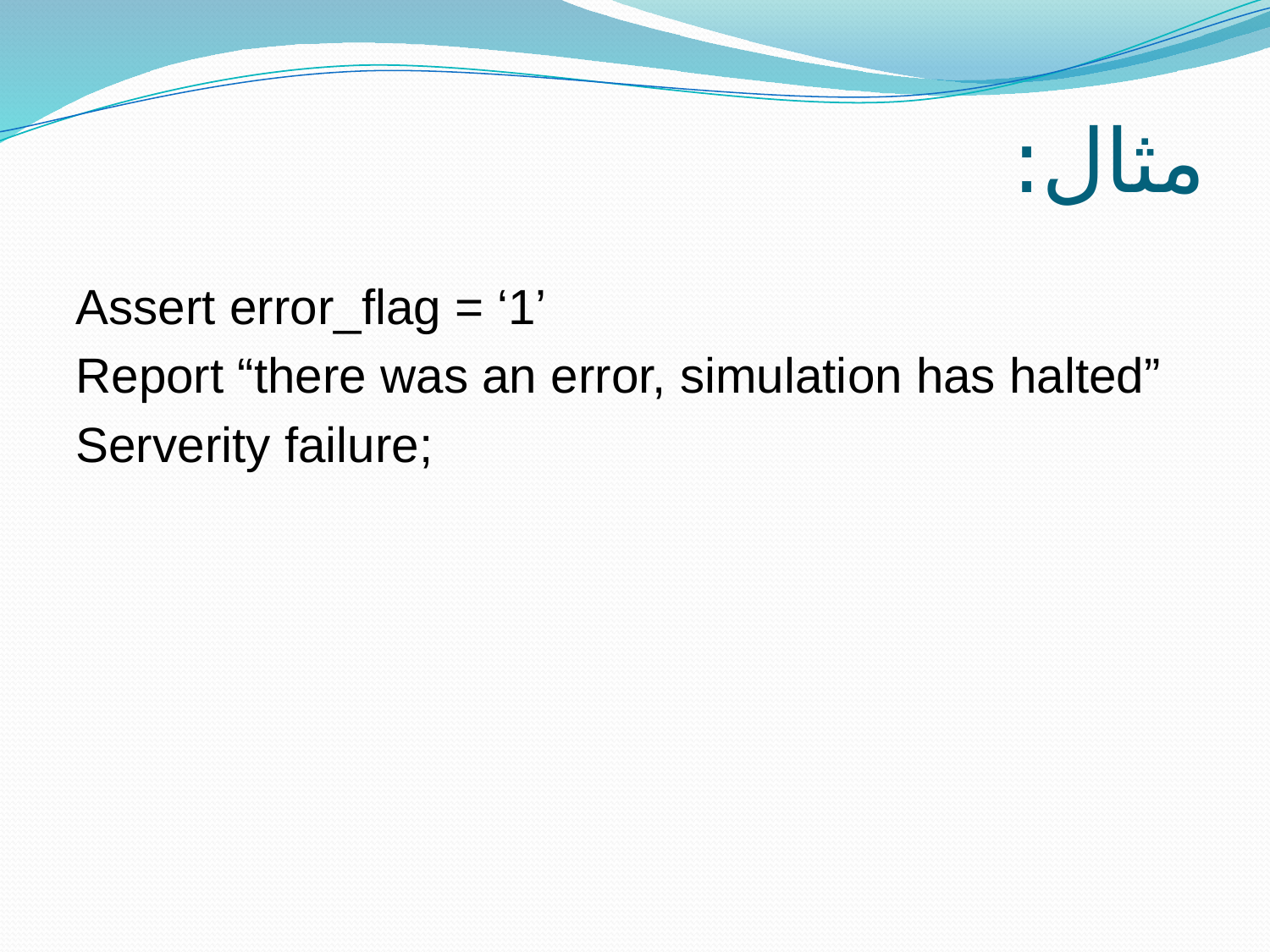

# مثال:
Assert error_flag = ‘1’
Report “there was an error, simulation has halted”
Serverity failure;